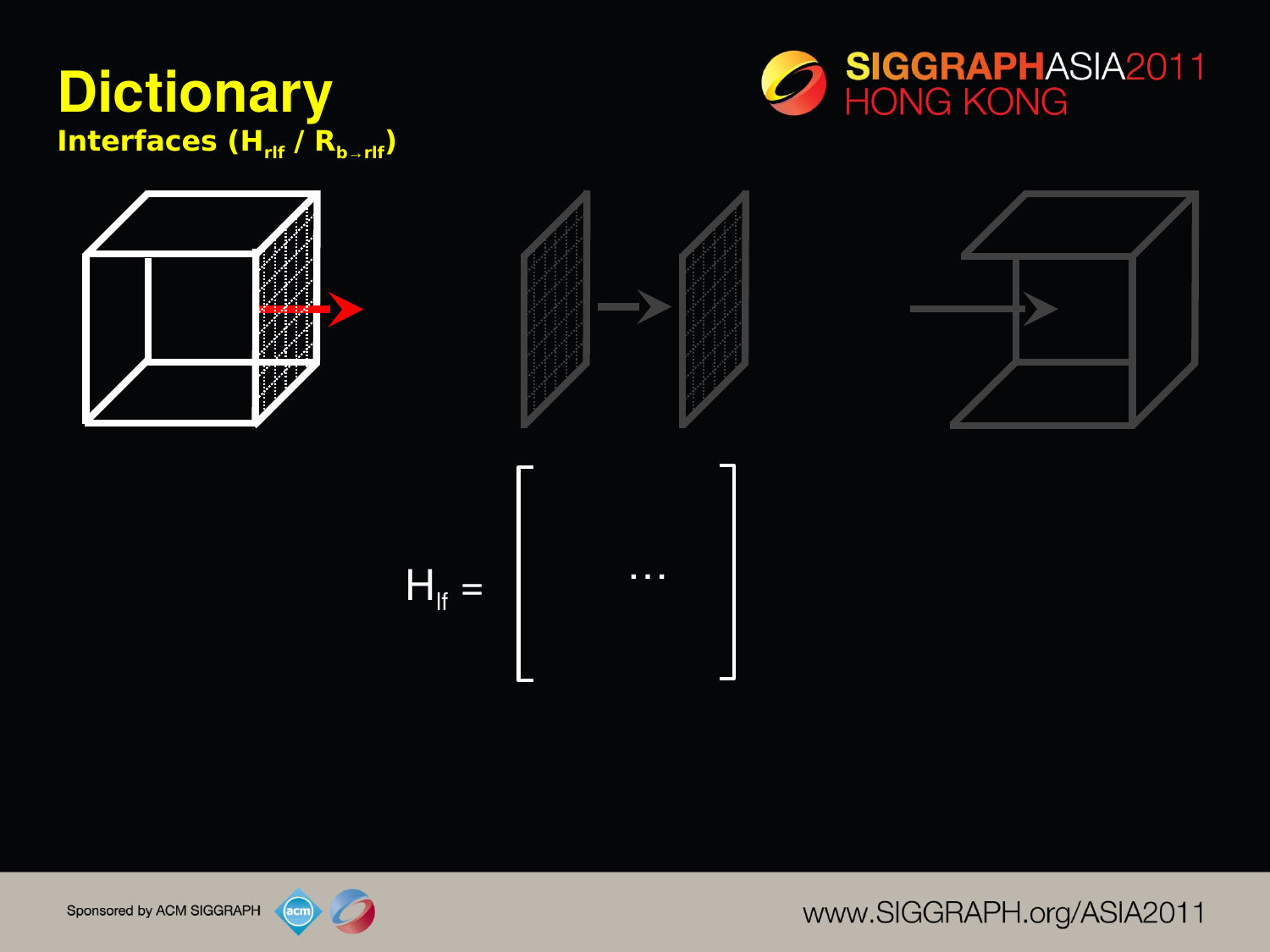

# Dictionary Interfaces (Hrlf / Rb→rlf)

…
Hlf =